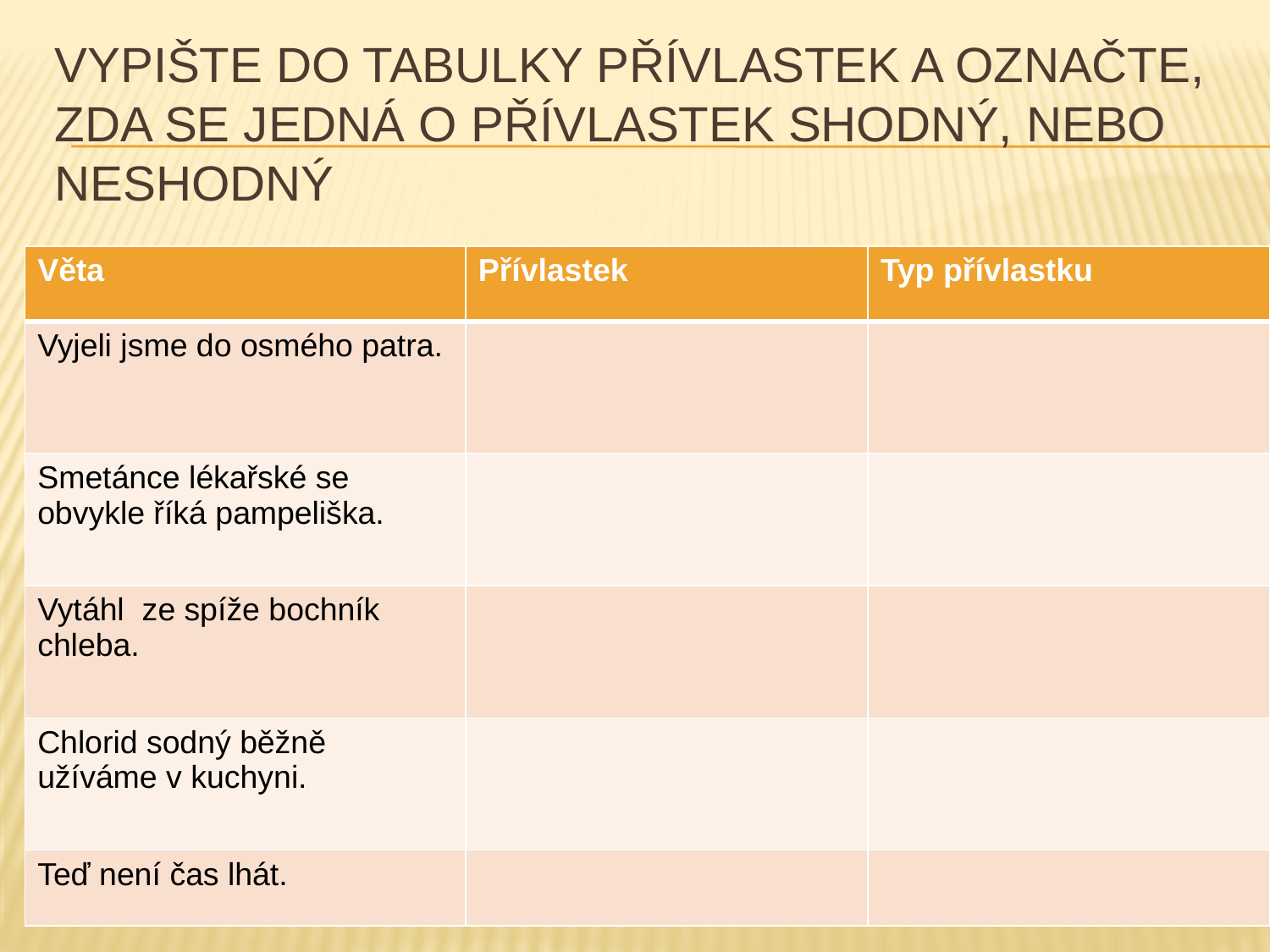

# Vypište do tabulky přívlastek a označte, zda se jedná o přívlastek shodný, nebo neshodný
| Věta | Přívlastek | Typ přívlastku |
| --- | --- | --- |
| Vyjeli jsme do osmého patra. |  |  |
| Smetánce lékařské se obvykle říká pampeliška. |  |  |
| Vytáhl ze spíže bochník chleba. |  |  |
| Chlorid sodný běžně užíváme v kuchyni. |  |  |
| Teď není čas lhát. |  |  |